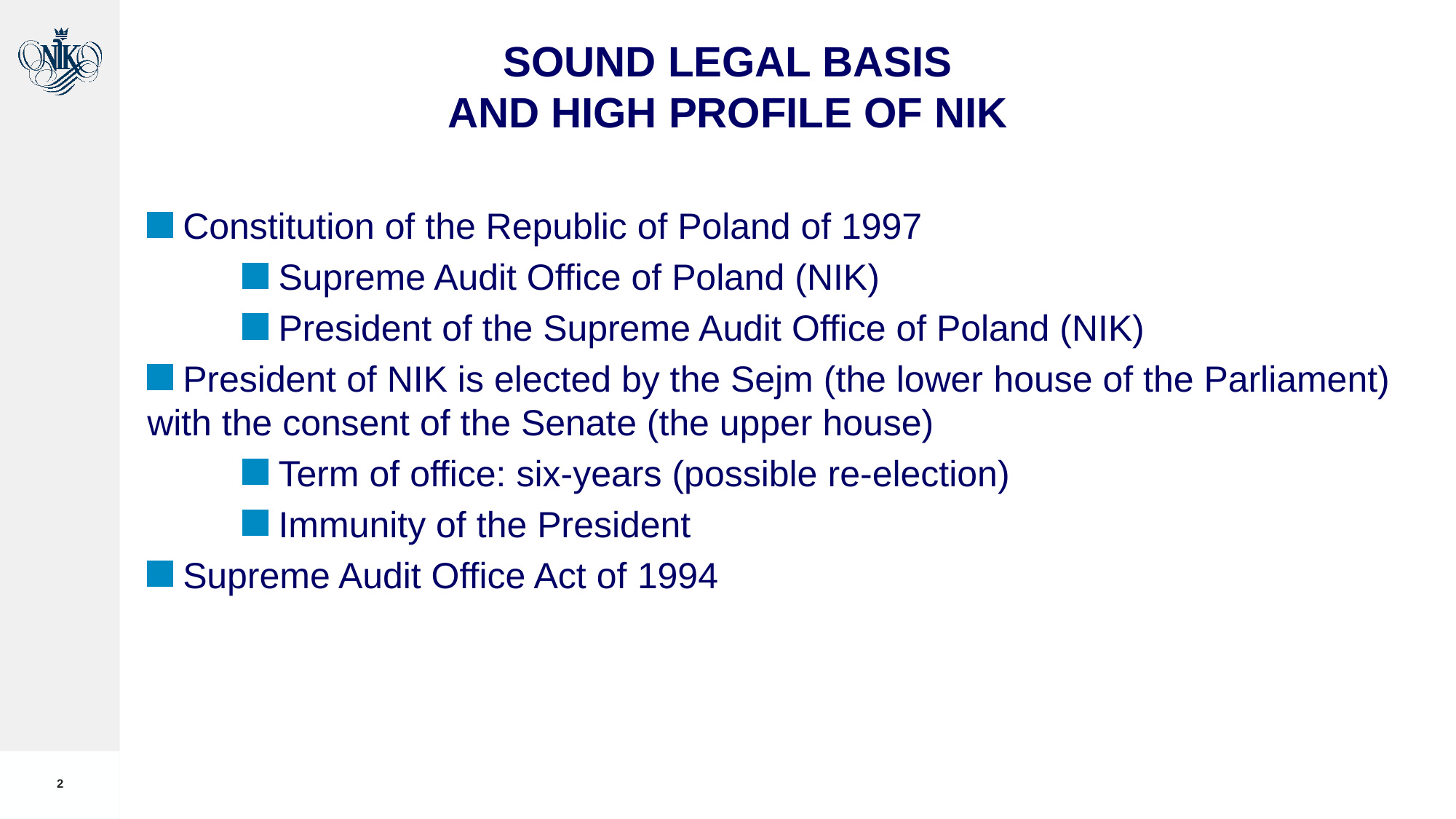

SOUND LEGAL BASIS
AND HIGH PROFILE OF NIK
 Constitution of the Republic of Poland of 1997
 Supreme Audit Office of Poland (NIK)
 President of the Supreme Audit Office of Poland (NIK)
 President of NIK is elected by the Sejm (the lower house of the Parliament) with the consent of the Senate (the upper house)
 Term of office: six-years (possible re-election)
 Immunity of the President
 Supreme Audit Office Act of 1994
2